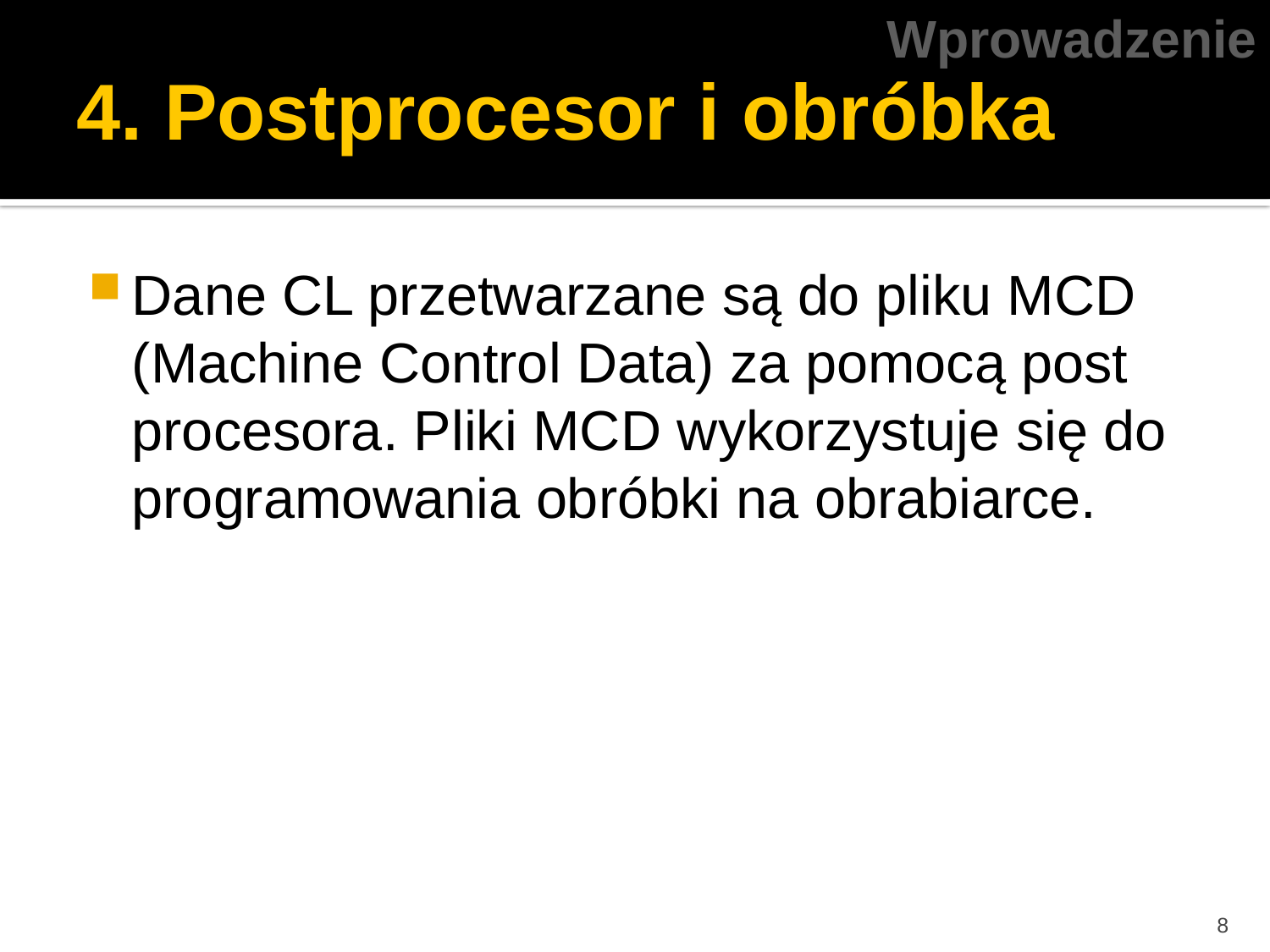

Wprowadzenie
# 4. Postprocesor i obróbka
Dane CL przetwarzane są do pliku MCD (Machine Control Data) za pomocą post procesora. Pliki MCD wykorzystuje się do programowania obróbki na obrabiarce.
8